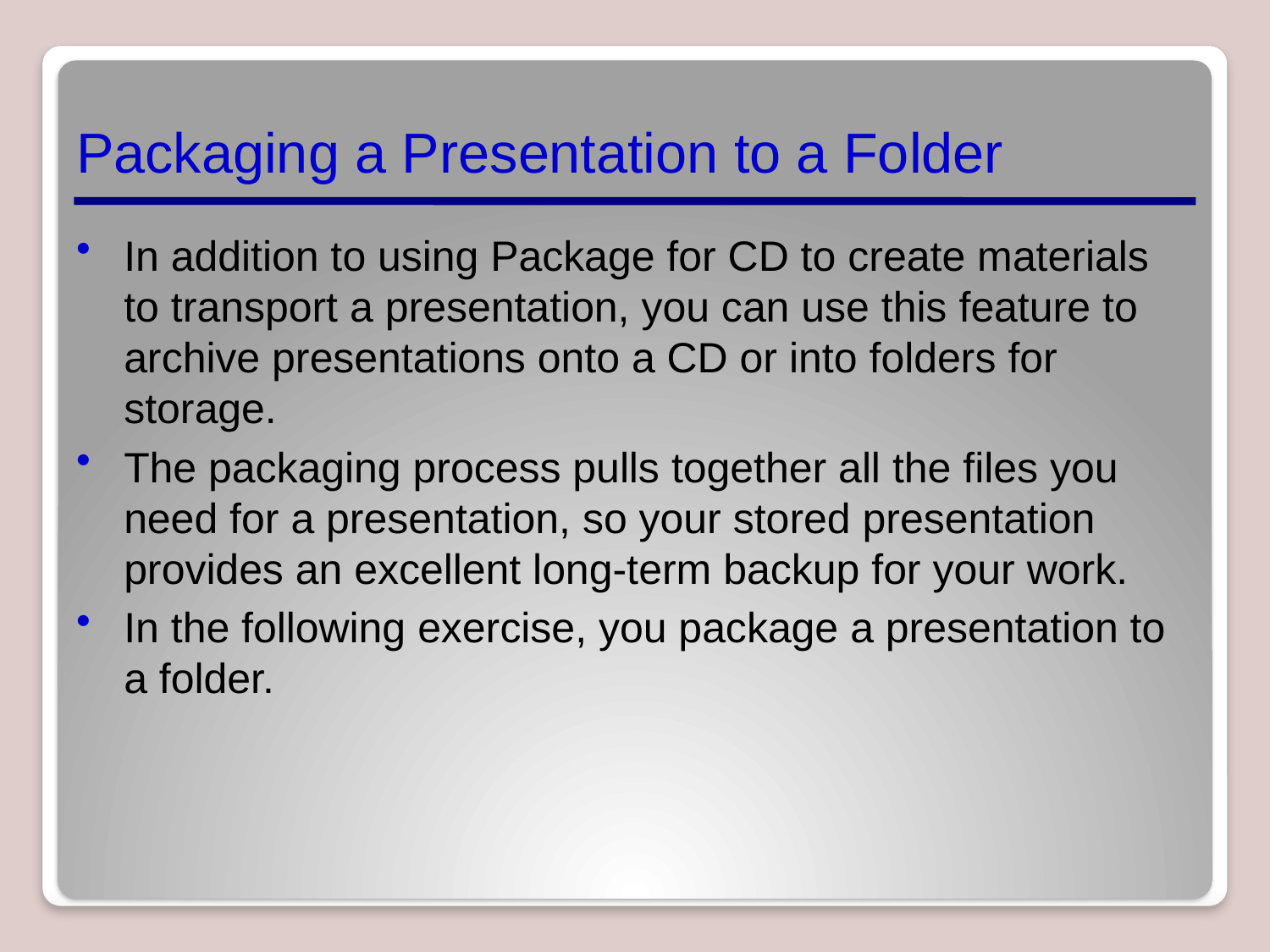

# Packaging a Presentation to a Folder
In addition to using Package for CD to create materials to transport a presentation, you can use this feature to archive presentations onto a CD or into folders for storage.
The packaging process pulls together all the files you need for a presentation, so your stored presentation provides an excellent long-term backup for your work.
In the following exercise, you package a presentation to a folder.